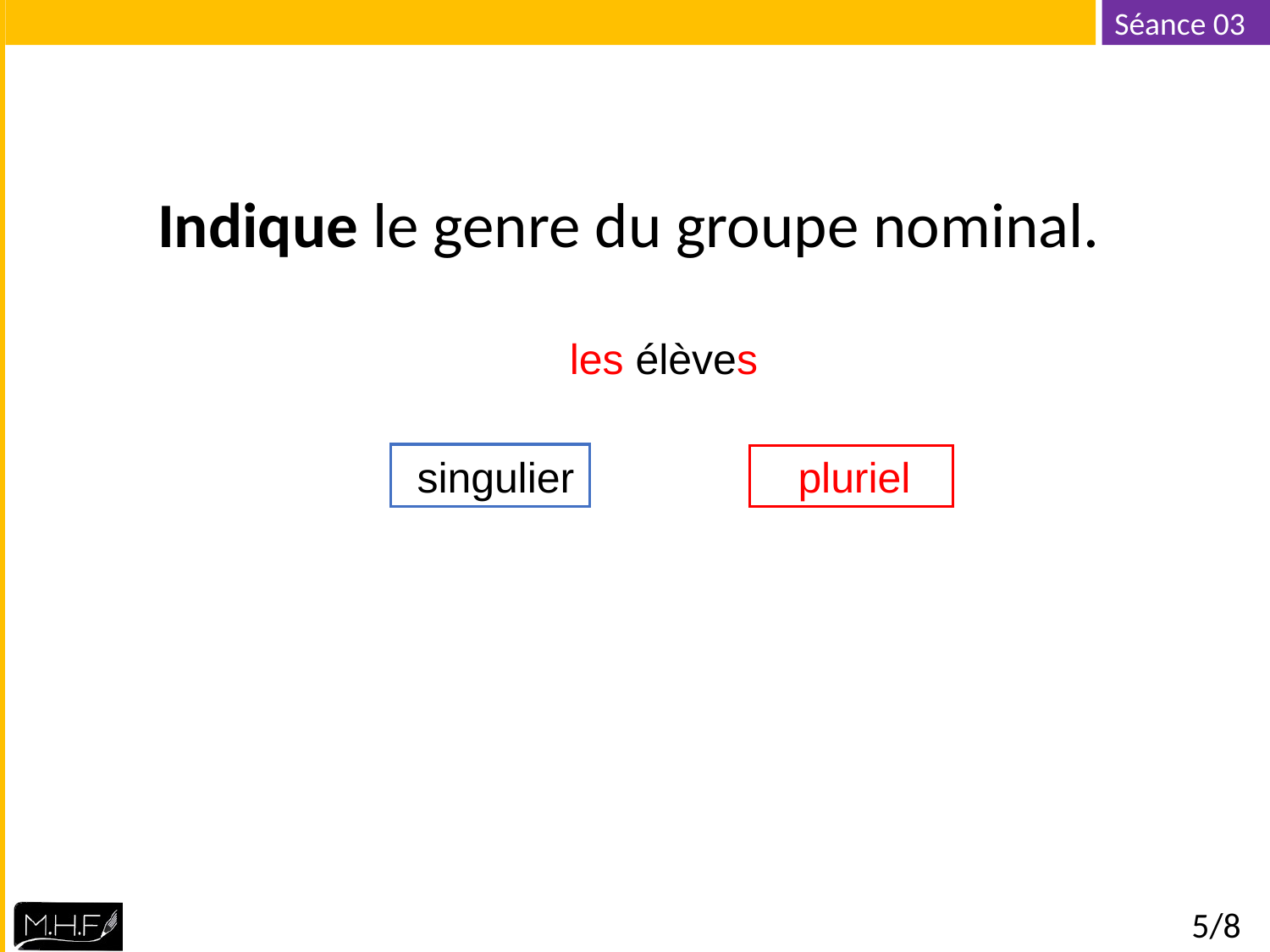

# Indique le genre du groupe nominal.
les élèves

singulier 		pluriel

5/8